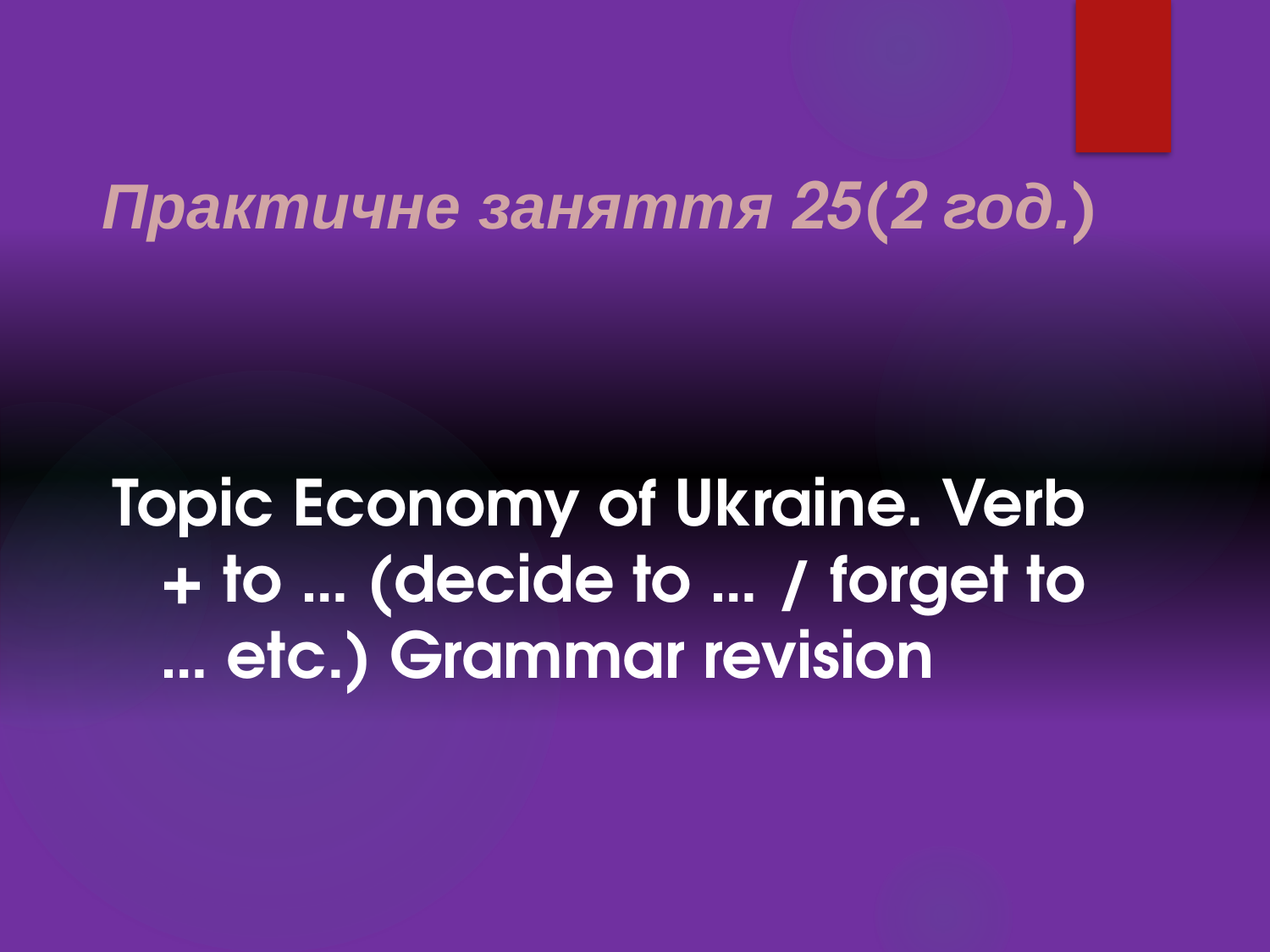

# Практичне заняття 25(2 год.)
Topic Economy of Ukraine. Verb + to … (decide to … / forget to … etc.) Grammar revision